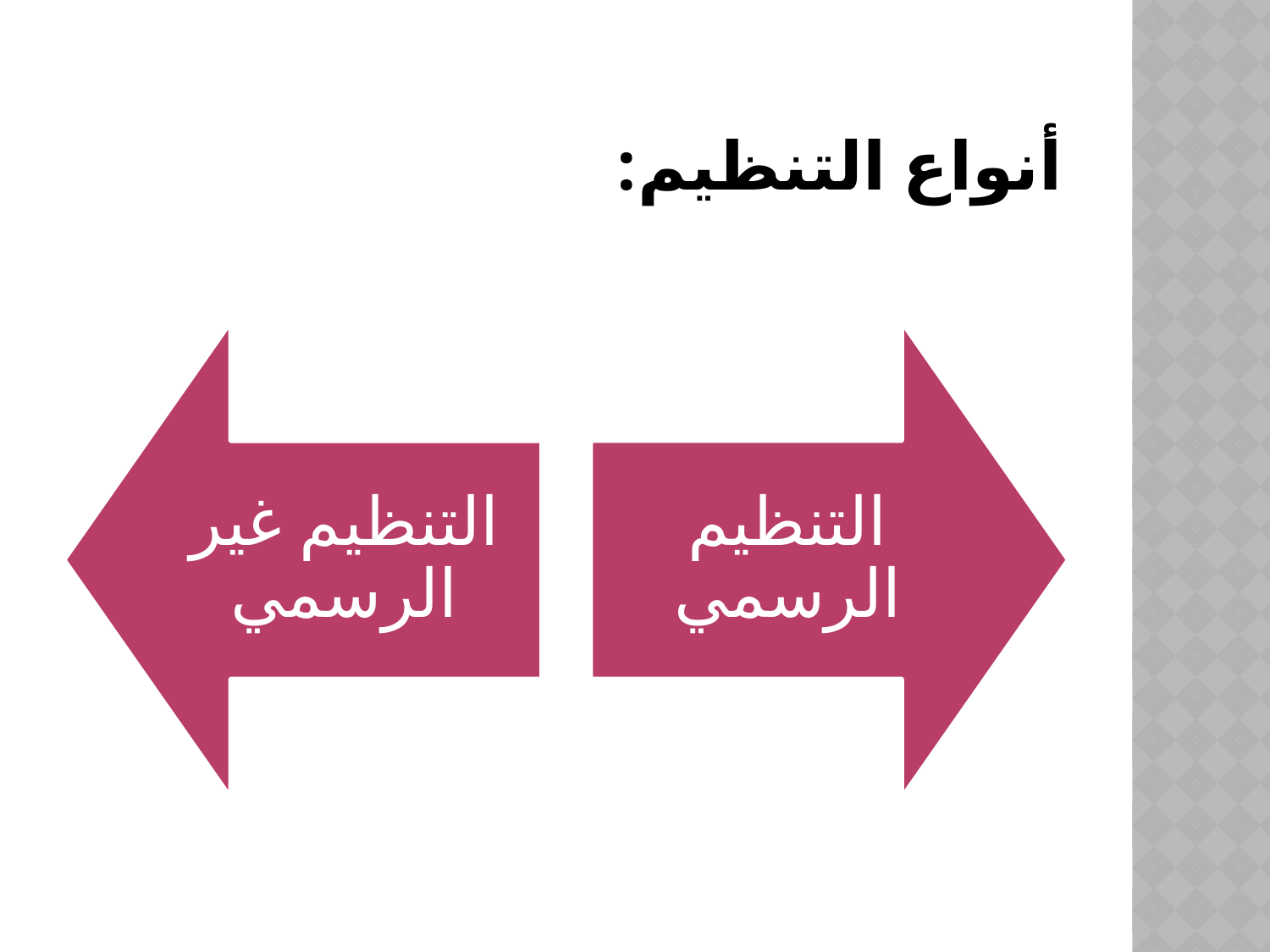

# أنواع التنظيم:
التنظيم غير الرسمي
التنظيم الرسمي